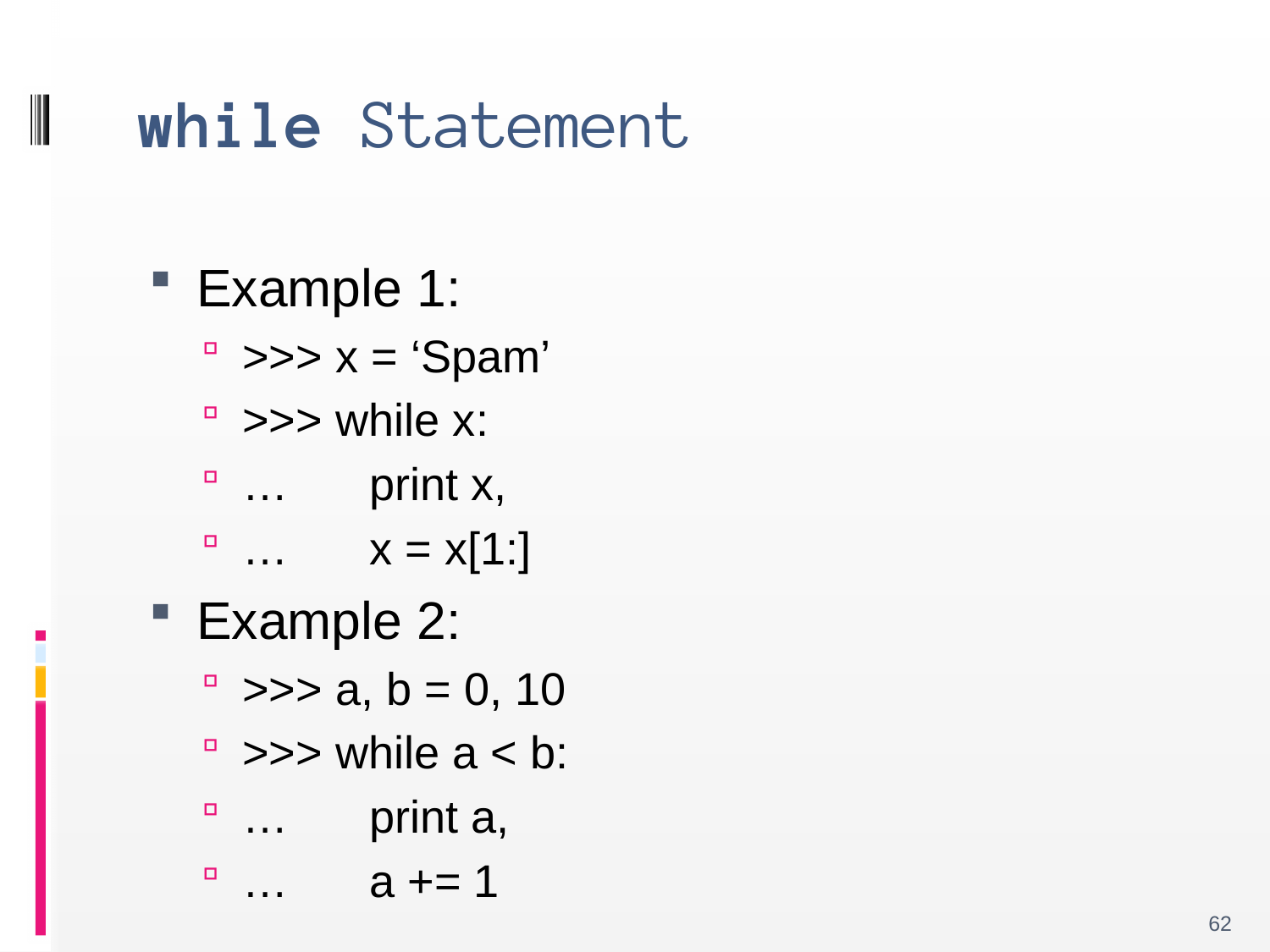

# while Statement
Example 1:
>>> x = ‘Spam’
>>> while x:
…	print x,
…	x = x[1:]
Example 2:
>>> a, b = 0, 10
>>> while a < b:
…	print a,
…	a += 1
62